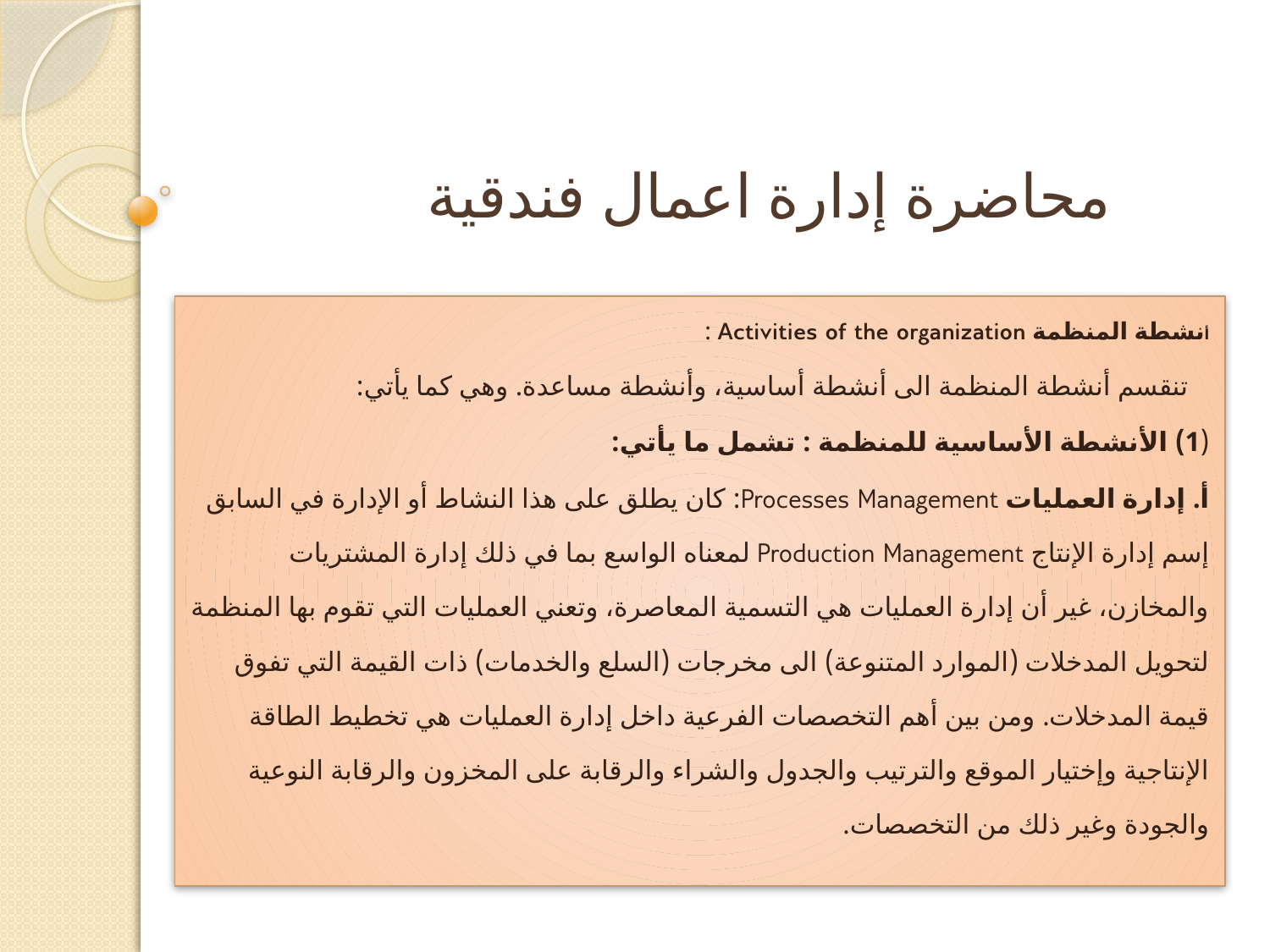

# محاضرة إدارة اعمال فندقية
أنشطة المنظمة Activities of the organization :
   تنقسم أنشطة المنظمة الى أنشطة أساسية، وأنشطة مساعدة. وهي كما يأتي:
(1) الأنشطة الأساسية للمنظمة : تشمل ما يأتي:
أ‌. إدارة العمليات Processes Management: كان يطلق على هذا النشاط أو الإدارة في السابق إسم إدارة الإنتاج Production Management لمعناه الواسع بما في ذلك إدارة المشتريات والمخازن، غير أن إدارة العمليات هي التسمية المعاصرة، وتعني العمليات التي تقوم بها المنظمة لتحويل المدخلات (الموارد المتنوعة) الى مخرجات (السلع والخدمات) ذات القيمة التي تفوق قيمة المدخلات. ومن بين أهم التخصصات الفرعية داخل إدارة العمليات هي تخطيط الطاقة الإنتاجية وإختيار الموقع والترتيب والجدول والشراء والرقابة على المخزون والرقابة النوعية والجودة وغير ذلك من التخصصات.